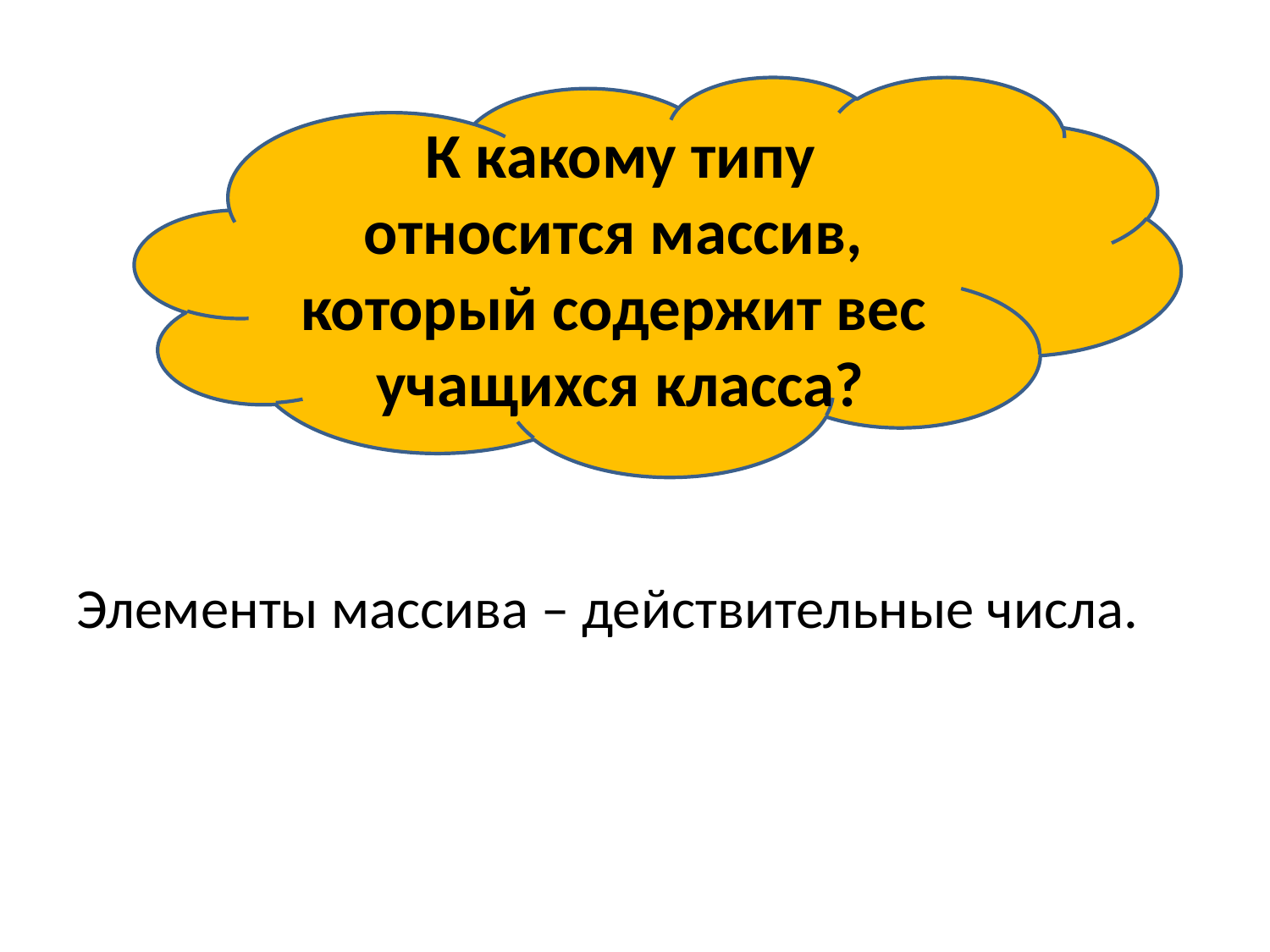

#
К какому типу относится массив,  который содержит вес  учащихся класса?
Элементы массива – действительные числа.